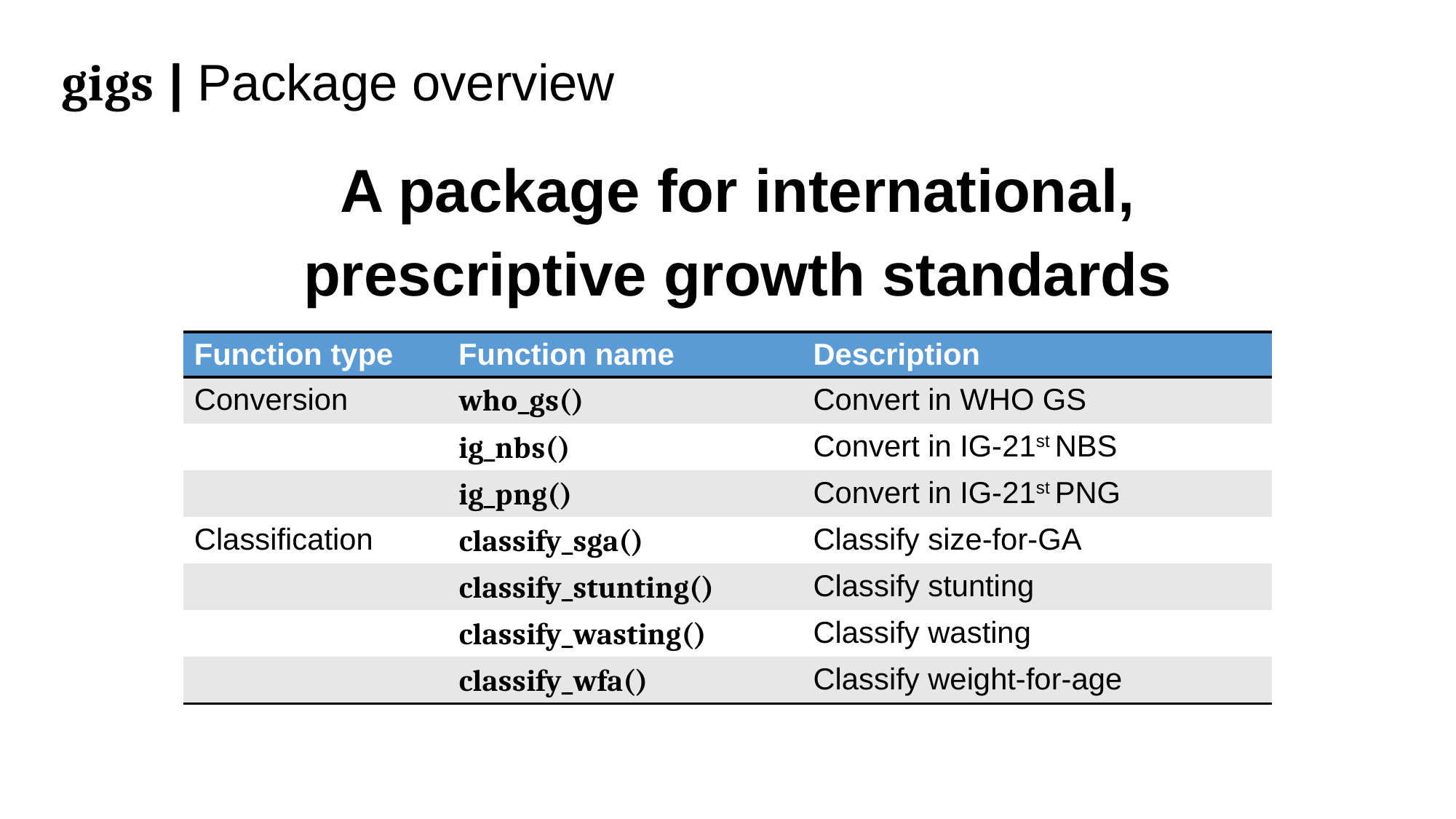

# gigs | Package overview
A package for international, prescriptive growth standards
| Function type | Function name | Description |
| --- | --- | --- |
| Conversion | who\_gs() | Convert in WHO GS |
|  | ig\_nbs() | Convert in IG-21st NBS |
|  | ig\_png() | Convert in IG-21st PNG |
| Classification | classify\_sga() | Classify size-for-GA |
|  | classify\_stunting() | Classify stunting |
|  | classify\_wasting() | Classify wasting |
|  | classify\_wfa() | Classify weight-for-age |